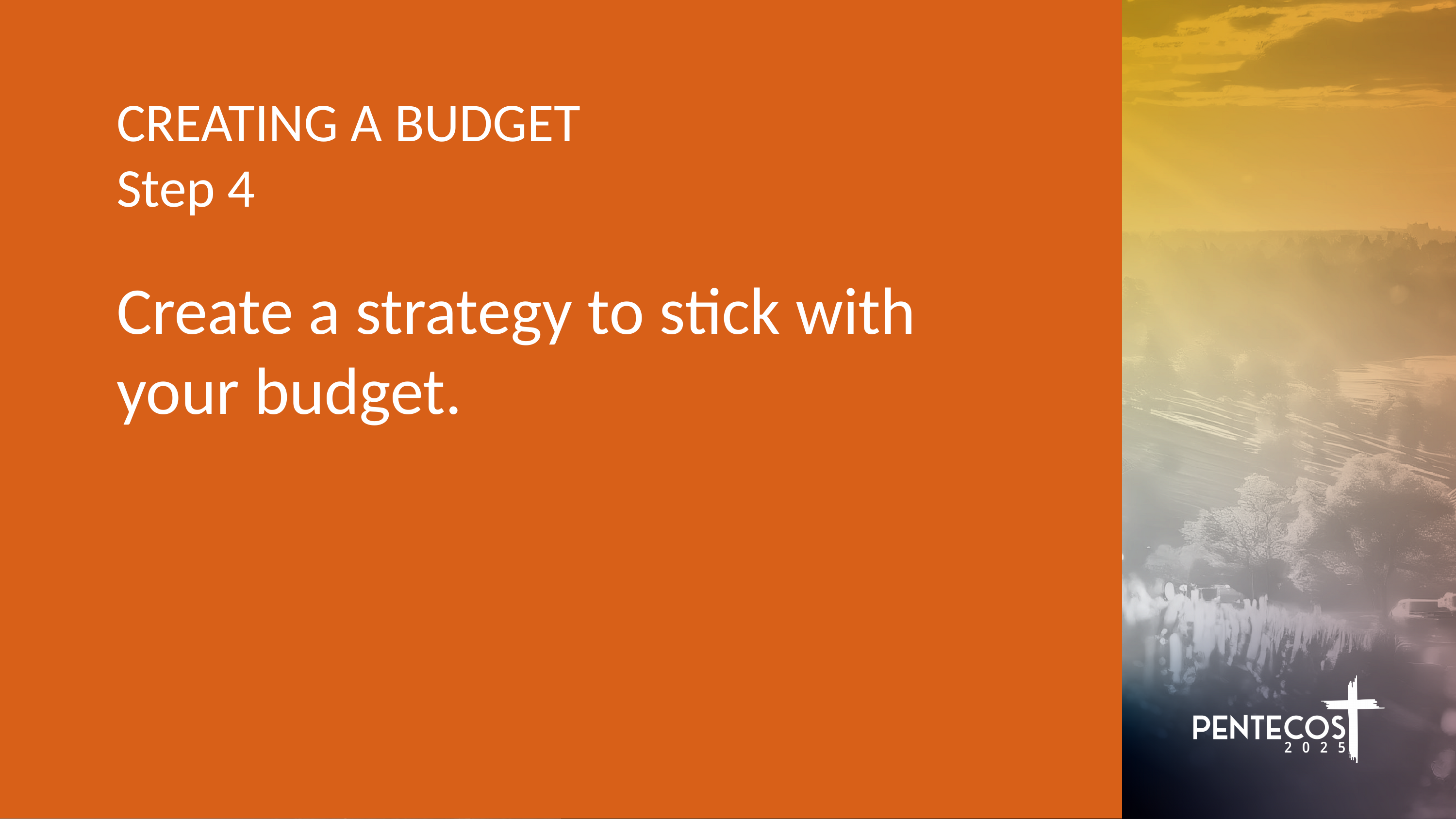

CREATING A BUDGET
Step 4
Create a strategy to stick with your budget.